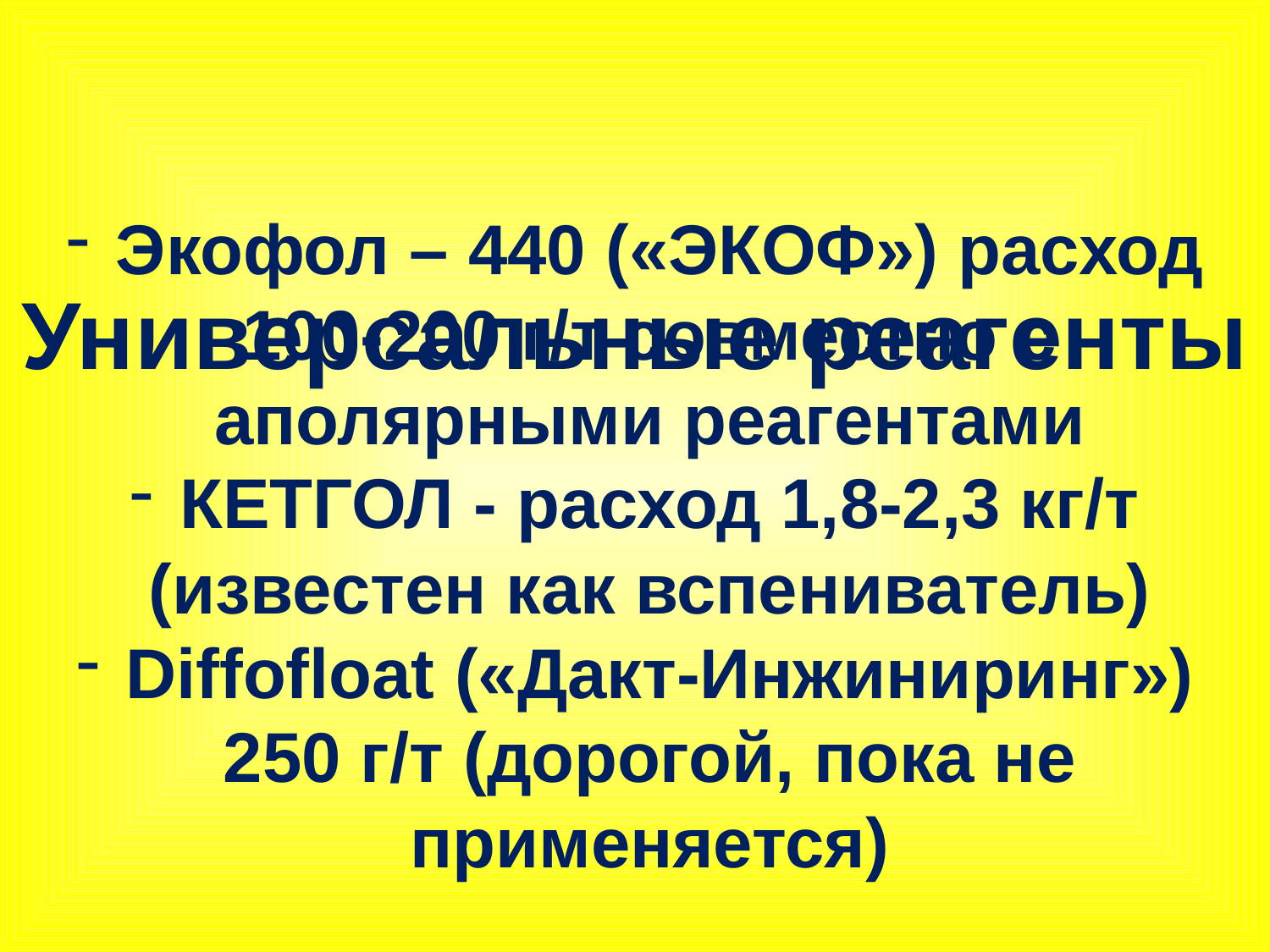

Экофол – 440 («ЭКОФ») расход 100-200 г/т совместно с аполярными реагентами
 КЕТГОЛ - расход 1,8-2,3 кг/т (известен как вспениватель)
 Diffofloat («Дакт-Инжиниринг») 250 г/т (дорогой, пока не применяется)
Универсальные реагенты